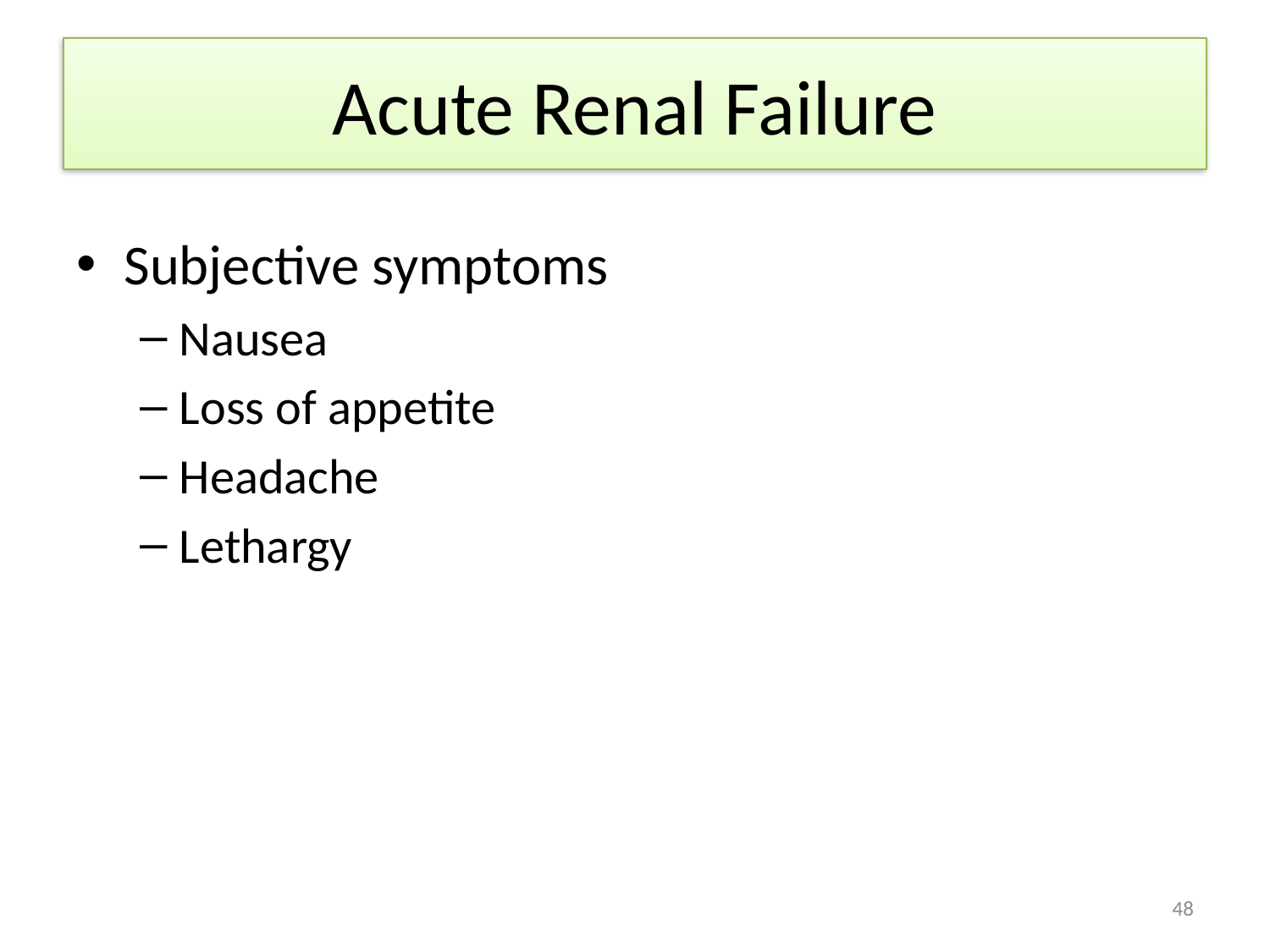

# Acute Renal Failure
Subjective symptoms
Nausea
Loss of appetite
Headache
Lethargy
48